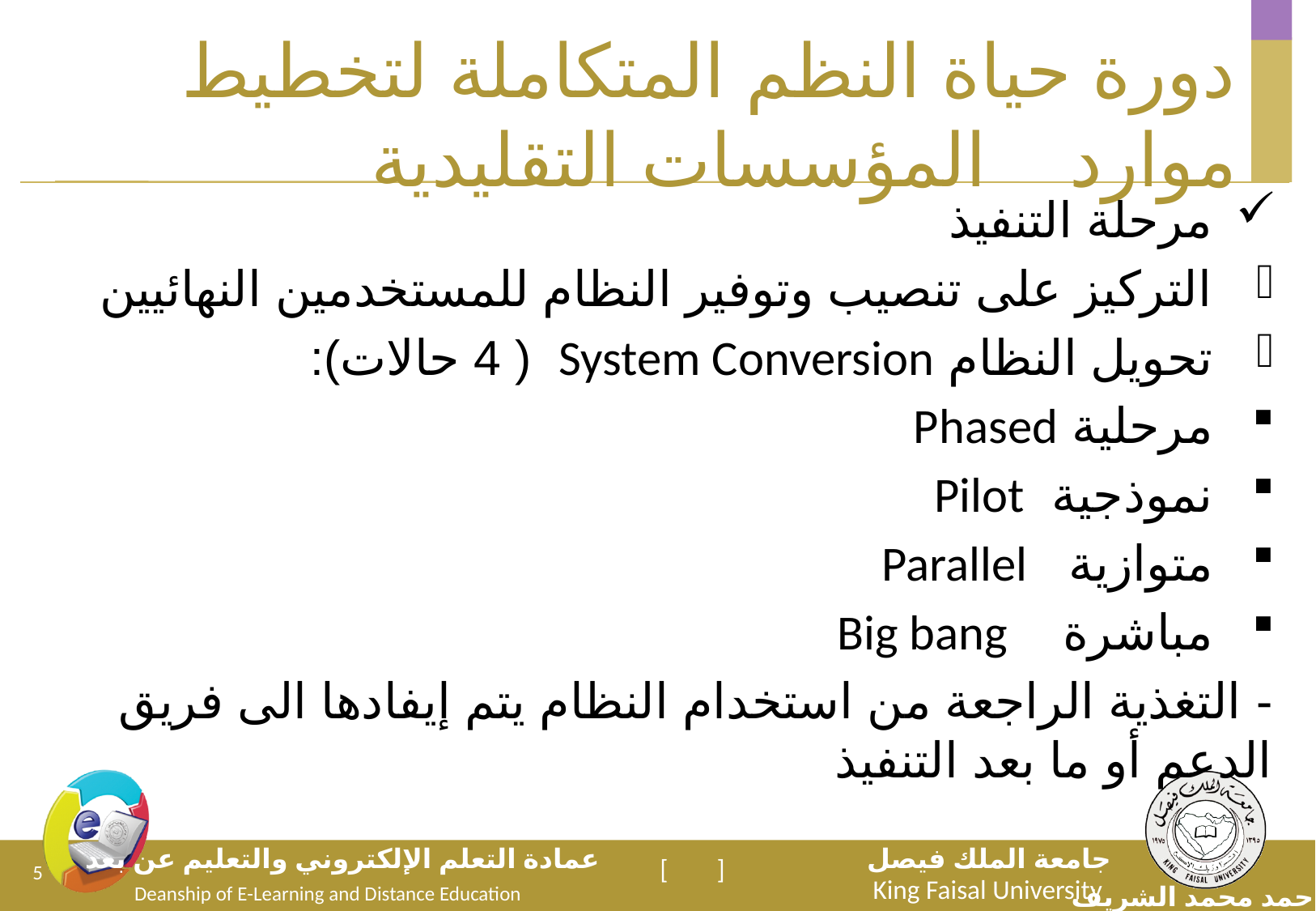

# دورة حياة النظم المتكاملة لتخطيط موارد    المؤسسات التقليدية
مرحلة التنفيذ
التركيز على تنصيب وتوفير النظام للمستخدمين النهائيين
تحويل النظام System Conversion  ( 4 حالات):
مرحلية Phased
نموذجية  Pilot
متوازية   Parallel
مباشرة    Big bang
- التغذية الراجعة من استخدام النظام يتم إيفادها الى فريق الدعم أو ما بعد التنفيذ

5